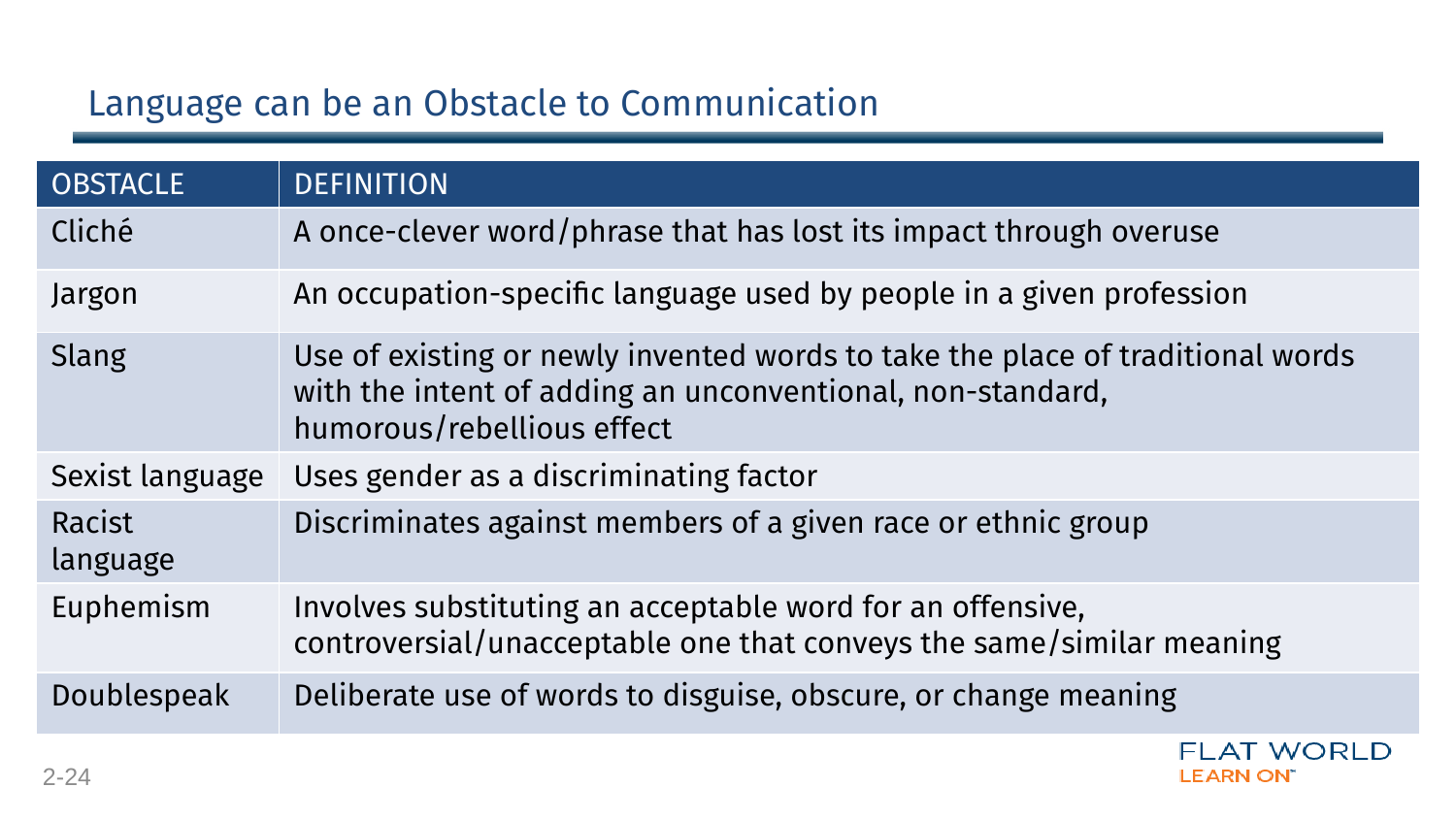

# Language can be an Obstacle to Communication
| OBSTACLE | DEFINITION |
| --- | --- |
| Cliché | A once-clever word/phrase that has lost its impact through overuse |
| Jargon | An occupation-specific language used by people in a given profession |
| Slang | Use of existing or newly invented words to take the place of traditional words with the intent of adding an unconventional, non-standard, humorous/rebellious effect |
| Sexist language | Uses gender as a discriminating factor |
| Racist language | Discriminates against members of a given race or ethnic group |
| Euphemism | Involves substituting an acceptable word for an offensive, controversial/unacceptable one that conveys the same/similar meaning |
| Doublespeak | Deliberate use of words to disguise, obscure, or change meaning |
2-24